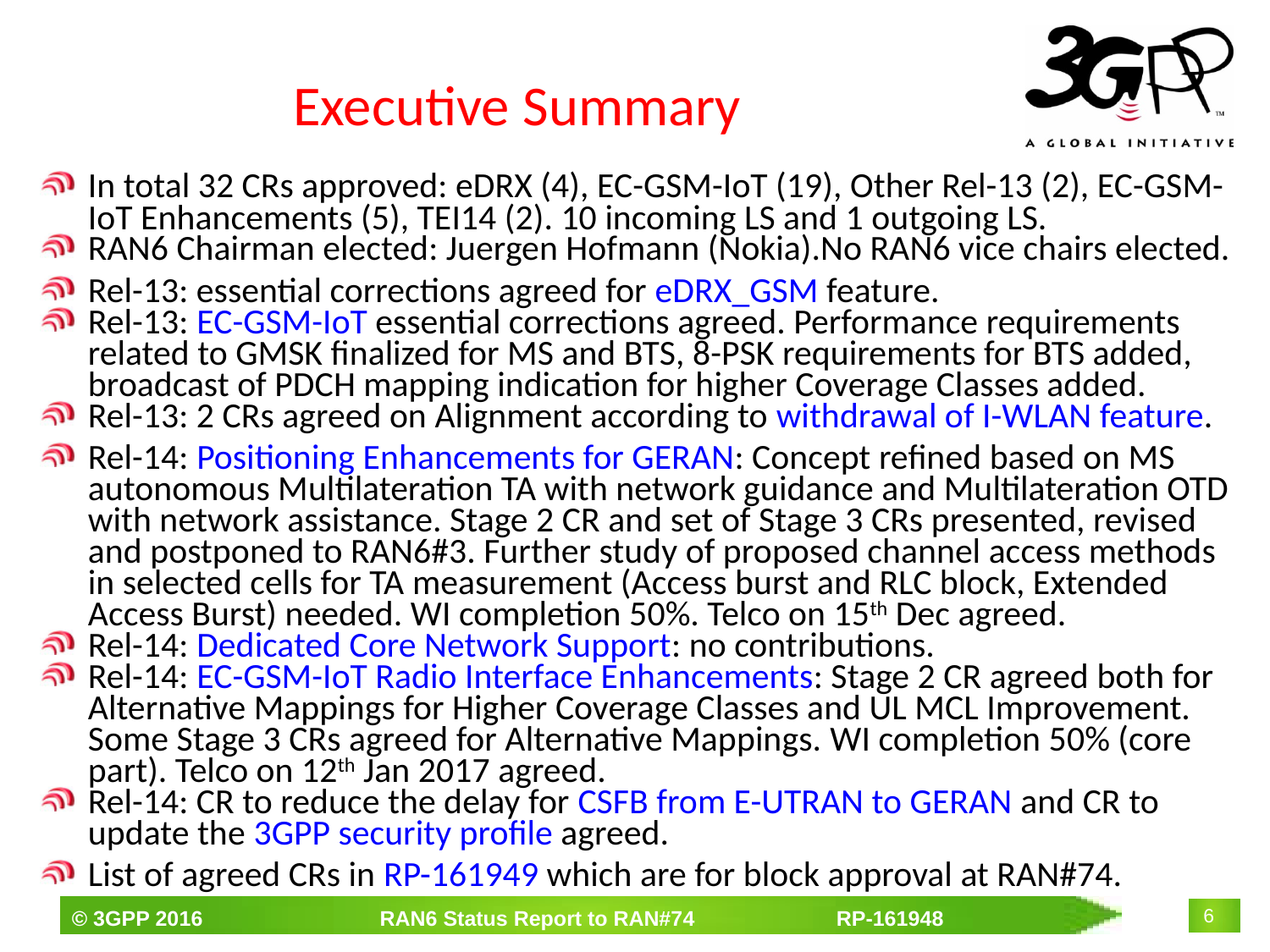

# Executive Summary
In total 32 CRs approved: eDRX (4), EC-GSM-IoT (19), Other Rel-13 (2), EC-GSM-IoT Enhancements (5), TEI14 (2). 10 incoming LS and 1 outgoing LS.
RAN6 Chairman elected: Juergen Hofmann (Nokia).No RAN6 vice chairs elected.
Rel-13: essential corrections agreed for eDRX_GSM feature.
Rel-13: EC-GSM-IoT essential corrections agreed. Performance requirements related to GMSK finalized for MS and BTS, 8-PSK requirements for BTS added,  broadcast of PDCH mapping indication for higher Coverage Classes added.
Rel-13: 2 CRs agreed on Alignment according to withdrawal of I-WLAN feature.
Rel-14: Positioning Enhancements for GERAN: Concept refined based on MS autonomous Multilateration TA with network guidance and Multilateration OTD with network assistance. Stage 2 CR and set of Stage 3 CRs presented, revised and postponed to RAN6#3. Further study of proposed channel access methods in selected cells for TA measurement (Access burst and RLC block, Extended Access Burst) needed. WI completion 50%. Telco on 15th Dec agreed.
Rel-14: Dedicated Core Network Support: no contributions.
Rel-14: EC-GSM-IoT Radio Interface Enhancements: Stage 2 CR agreed both for Alternative Mappings for Higher Coverage Classes and UL MCL Improvement. Some Stage 3 CRs agreed for Alternative Mappings. WI completion 50% (core part). Telco on 12th Jan 2017 agreed.
Rel-14: CR to reduce the delay for CSFB from E-UTRAN to GERAN and CR to update the 3GPP security profile agreed.
List of agreed CRs in RP-161949 which are for block approval at RAN#74.